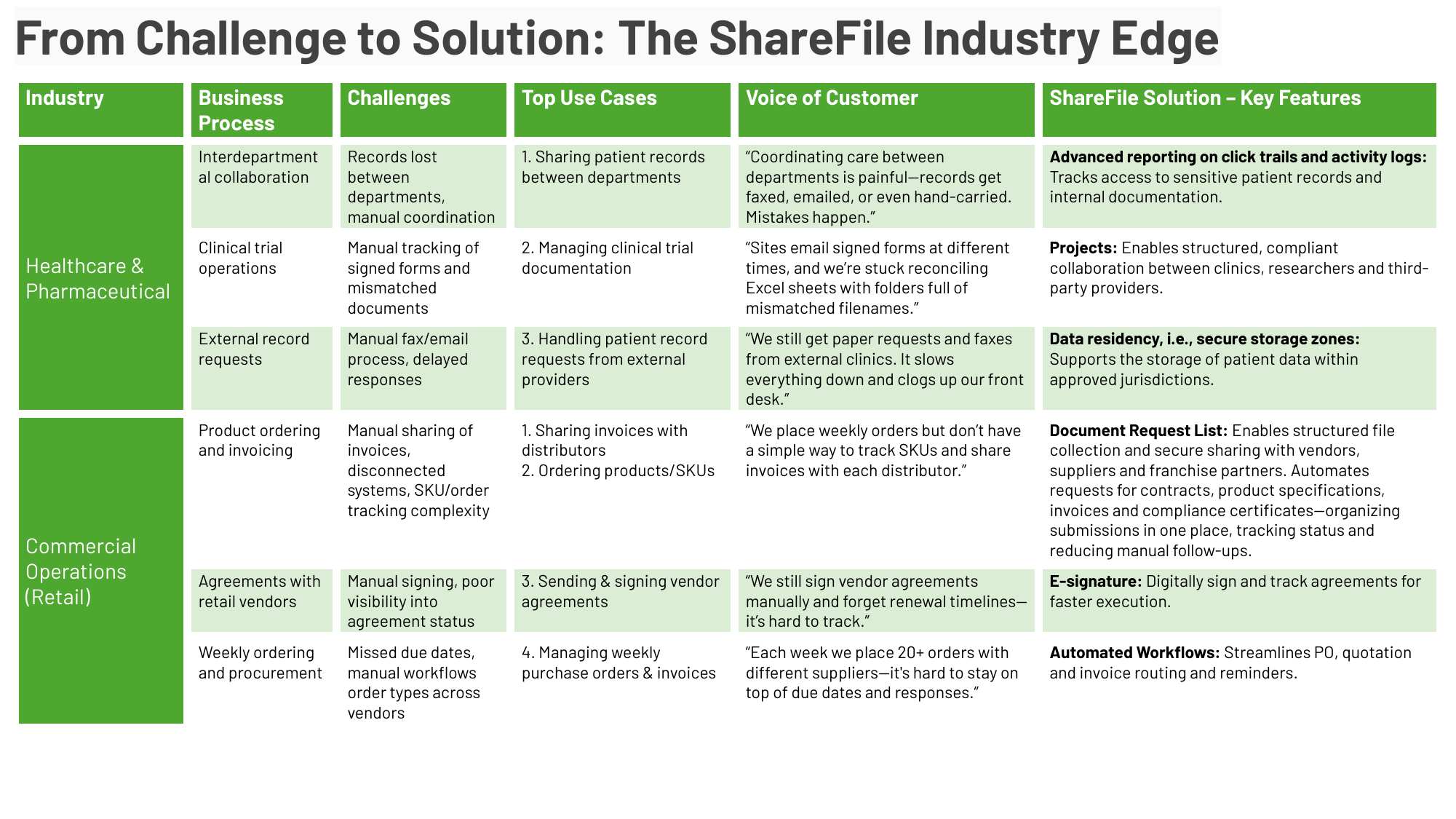

# From Challenge to Solution: The ShareFile Industry Edge
| Industry | Business Process | Challenges | Top Use Cases | Voice of Customer | ShareFile Solution – Key Features |
| --- | --- | --- | --- | --- | --- |
| Healthcare & Pharmaceutical | Interdepartmental collaboration | Records lost between departments, manual coordination | 1. Sharing patient records between departments | “Coordinating care between departments is painful—records get faxed, emailed, or even hand-carried. Mistakes happen.” | Advanced reporting on click trails and activity logs: Tracks access to sensitive patient records and internal documentation. |
|  | Clinical trial operations | Manual tracking of signed forms and mismatched documents | 2. Managing clinical trial documentation | “Sites email signed forms at different times, and we’re stuck reconciling Excel sheets with folders full of mismatched filenames.” | Projects: Enables structured, compliant collaboration between clinics, researchers and third-party providers. |
|  | External record requests | Manual fax/email process, delayed responses | 3. Handling patient record requests from external providers | “We still get paper requests and faxes from external clinics. It slows everything down and clogs up our front desk.” | Data residency, i.e., secure storage zones: Supports the storage of patient data within approved jurisdictions. |
| Commercial Operations (Retail) | Product ordering and invoicing | Manual sharing of invoices, disconnected systems, SKU/order tracking complexity | 1. Sharing invoices with distributors 2. Ordering products/SKUs | “We place weekly orders but don’t have a simple way to track SKUs and share invoices with each distributor.” | Document Request List: Enables structured file collection and secure sharing with vendors, suppliers and franchise partners. Automates requests for contracts, product specifications, invoices and compliance certificates—organizing submissions in one place, tracking status and reducing manual follow-ups. |
|  | Agreements with retail vendors | Manual signing, poor visibility into agreement status | 3. Sending & signing vendor agreements | “We still sign vendor agreements manually and forget renewal timelines—it’s hard to track.” | E-signature: Digitally sign and track agreements for faster execution. |
|  | Weekly ordering and procurement | Missed due dates, manual workflows order types across vendors | 4. Managing weekly purchase orders & invoices | “Each week we place 20+ orders with different suppliers—it's hard to stay on top of due dates and responses.” | Automated Workflows: Streamlines PO, quotation and invoice routing and reminders. |